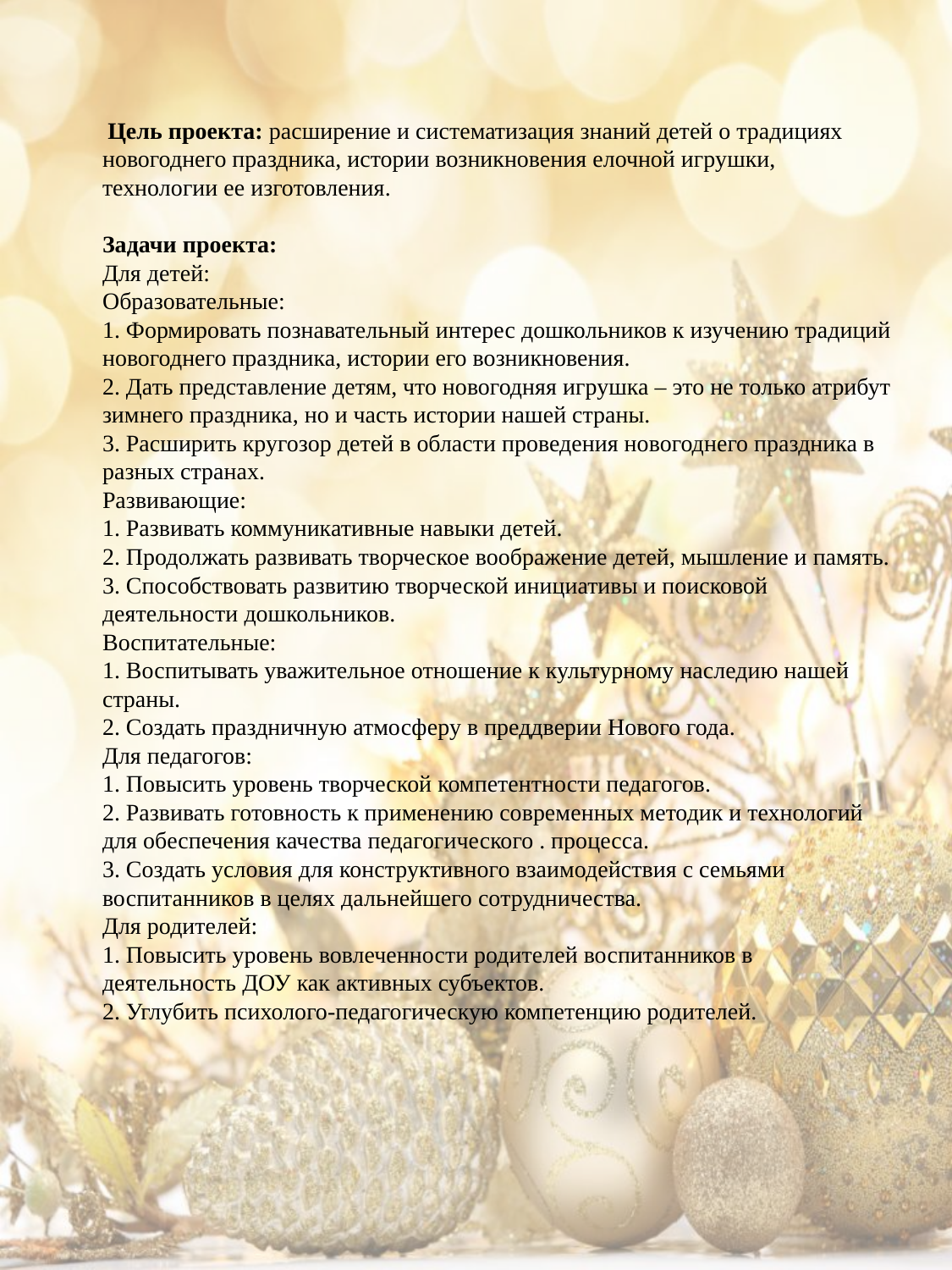

#
        Цель проекта: расширение и систематизация знаний детей о традициях новогоднего праздника, истории возникновения елочной игрушки, технологии ее изготовления.
Задачи проекта:
Для детей:
Образовательные:
1. Формировать познавательный интерес дошкольников к изучению традиций новогоднего праздника, истории его возникновения.
2. Дать представление детям, что новогодняя игрушка – это не только атрибут зимнего праздника, но и часть истории нашей страны.
3. Расширить кругозор детей в области проведения новогоднего праздника в разных странах.
Развивающие:
1. Развивать коммуникативные навыки детей.
2. Продолжать развивать творческое воображение детей, мышление и память.
3. Способствовать развитию творческой инициативы и поисковой деятельности дошкольников.
Воспитательные:
1. Воспитывать уважительное отношение к культурному наследию нашей страны.
2. Создать праздничную атмосферу в преддверии Нового года.
Для педагогов:
1. Повысить уровень творческой компетентности педагогов.
2. Развивать готовность к применению современных методик и технологий для обеспечения качества педагогического . процесса.
3. Создать условия для конструктивного взаимодействия с семьями воспитанников в целях дальнейшего сотрудничества.
Для родителей:
1. Повысить уровень вовлеченности родителей воспитанников в деятельность ДОУ как активных субъектов.
2. Углубить психолого-педагогическую компетенцию родителей.